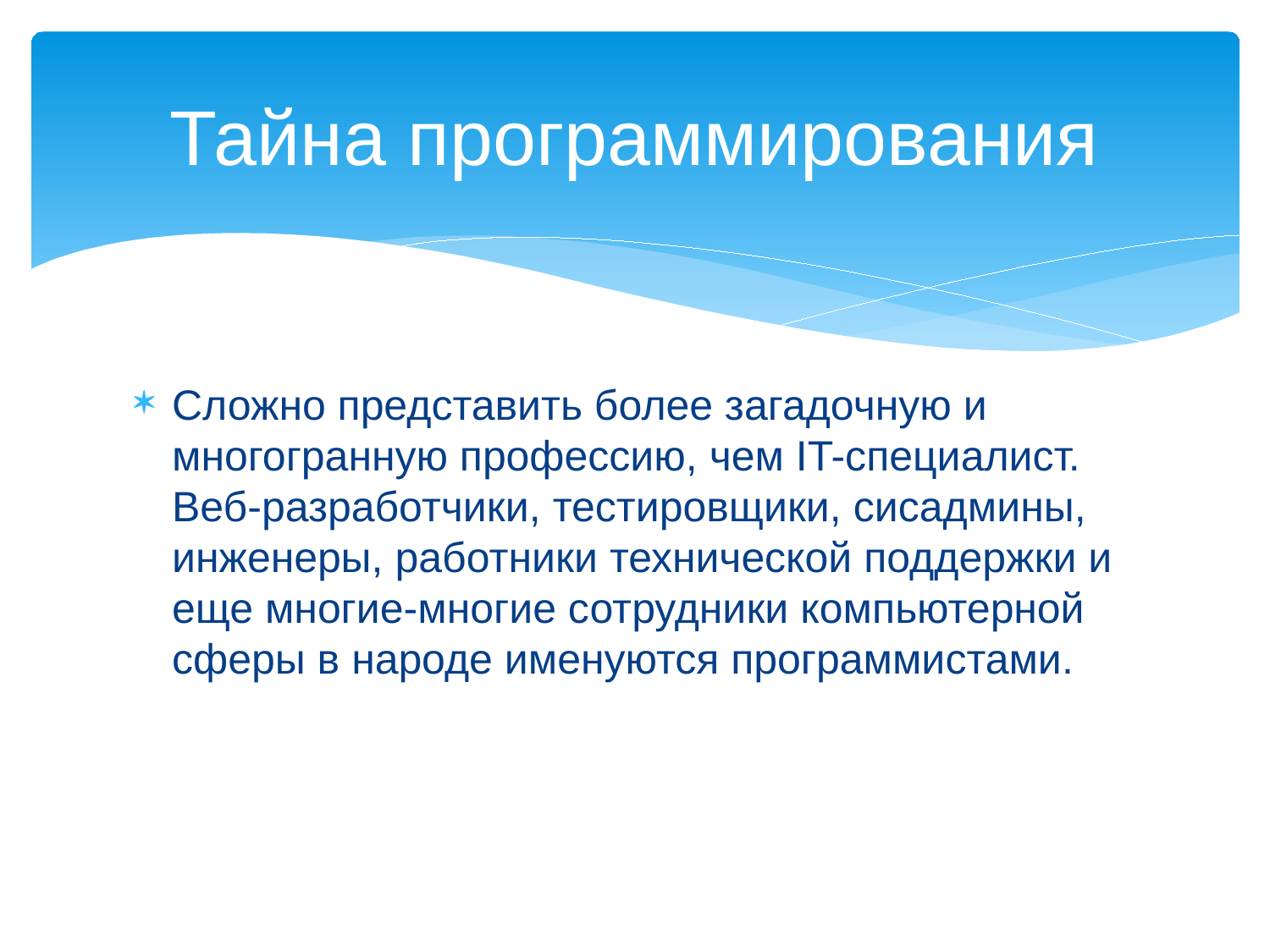

# Тайна программирования
Сложно представить более загадочную и многогранную профессию, чем IT-специалист. Веб-разработчики, тестировщики, сисадмины, инженеры, работники технической поддержки и еще многие-многие сотрудники компьютерной сферы в народе именуются программистами.